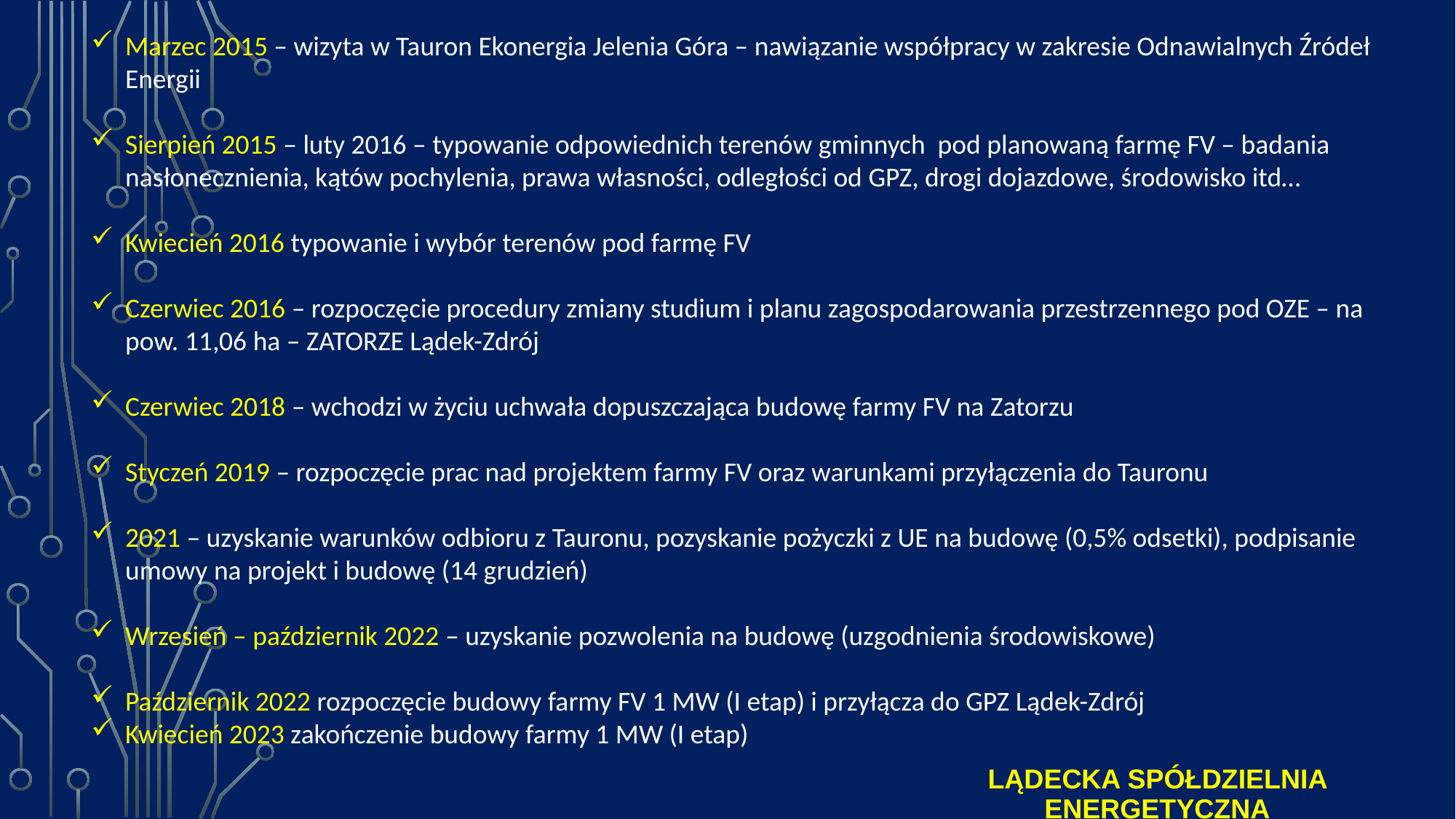

Marzec 2015 – wizyta w Tauron Ekonergia Jelenia Góra – nawiązanie współpracy w zakresie Odnawialnych Źródeł Energii

Sierpień 2015 – luty 2016 – typowanie odpowiednich terenów gminnych  pod planowaną farmę FV – badania nasłonecznienia, kątów pochylenia, prawa własności, odległości od GPZ, drogi dojazdowe, środowisko itd…

Kwiecień 2016 typowanie i wybór terenów pod farmę FV

Czerwiec 2016 – rozpoczęcie procedury zmiany studium i planu zagospodarowania przestrzennego pod OZE – na pow. 11,06 ha – ZATORZE Lądek-Zdrój

Czerwiec 2018 – wchodzi w życiu uchwała dopuszczająca budowę farmy FV na Zatorzu

Styczeń 2019 – rozpoczęcie prac nad projektem farmy FV oraz warunkami przyłączenia do Tauronu

2021 – uzyskanie warunków odbioru z Tauronu, pozyskanie pożyczki z UE na budowę (0,5% odsetki), podpisanie umowy na projekt i budowę (14 grudzień)

Wrzesień – październik 2022 – uzyskanie pozwolenia na budowę (uzgodnienia środowiskowe)

Październik 2022 rozpoczęcie budowy farmy FV 1 MW (I etap) i przyłącza do GPZ Lądek-Zdrój
Kwiecień 2023 zakończenie budowy farmy 1 MW (I etap)

Lądecka spółdzielnia energetyczna